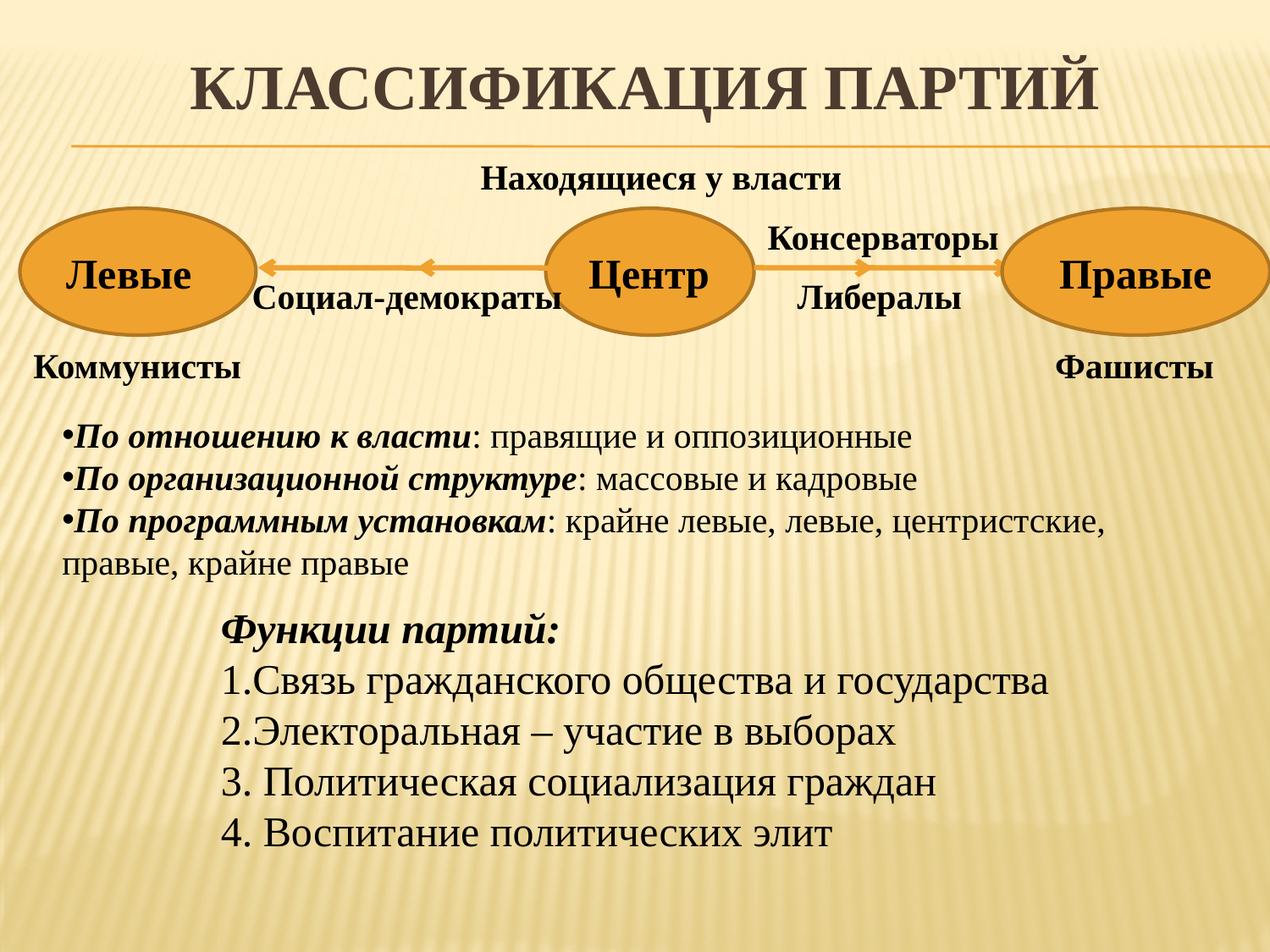

# Классификация партий
Находящиеся у власти
Левые
Центр
Консерваторы
Правые
Социал-демократы
Либералы
Коммунисты
Фашисты
По отношению к власти: правящие и оппозиционные
По организационной структуре: массовые и кадровые
По программным установкам: крайне левые, левые, центристские, правые, крайне правые
Функции партий:
1.Связь гражданского общества и государства
2.Электоральная – участие в выборах
3. Политическая социализация граждан
4. Воспитание политических элит